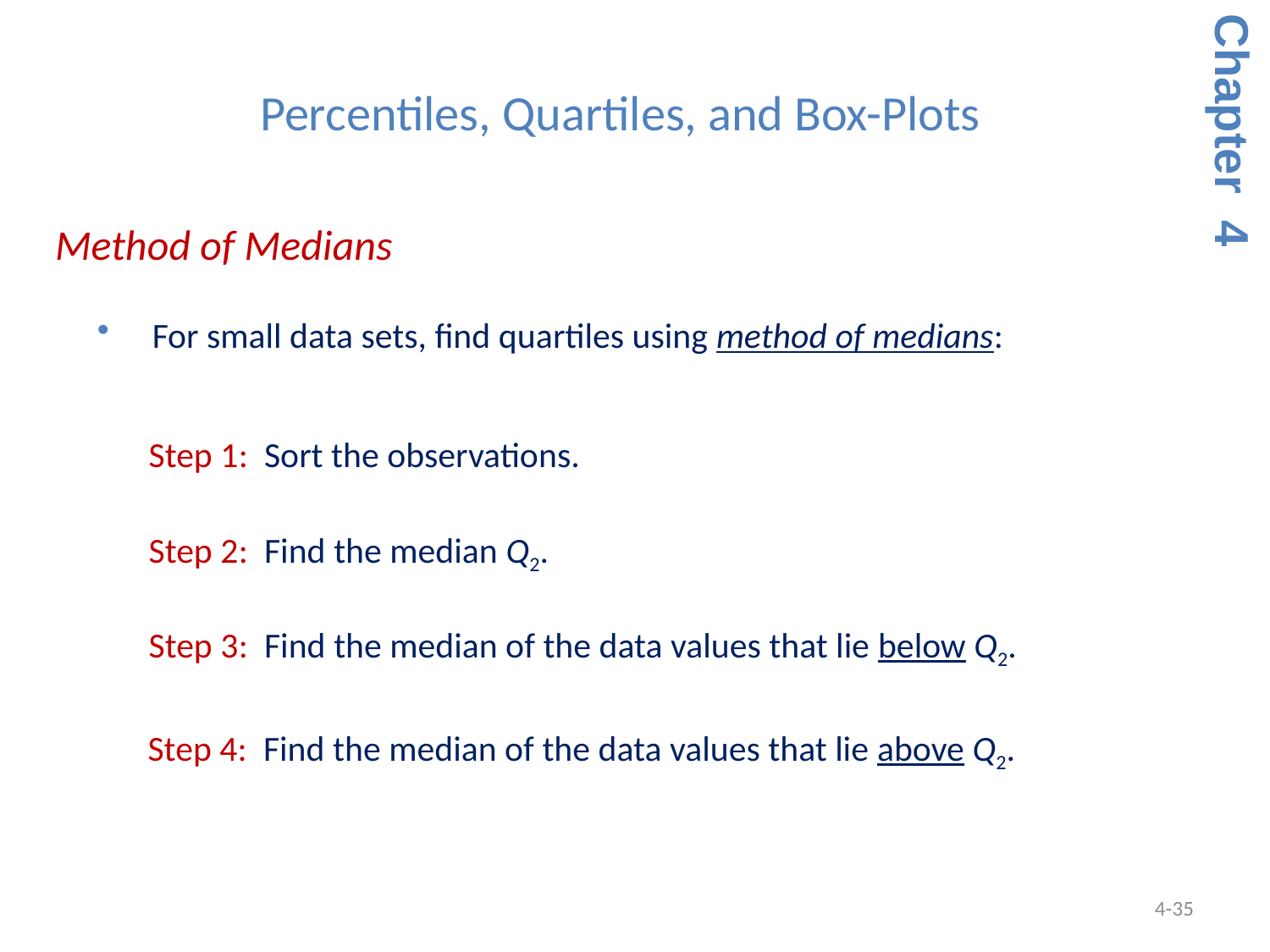

Percentiles, Quartiles, and Box-Plots
Chapter  4
 Method of Medians
For small data sets, find quartiles using method of medians:
Step 1:  Sort the observations.
Step 2:  Find the median Q2.
Step 3:  Find the median of the data values that lie below Q2.
 Step 4:  Find the median of the data values that lie above Q2.
4-35